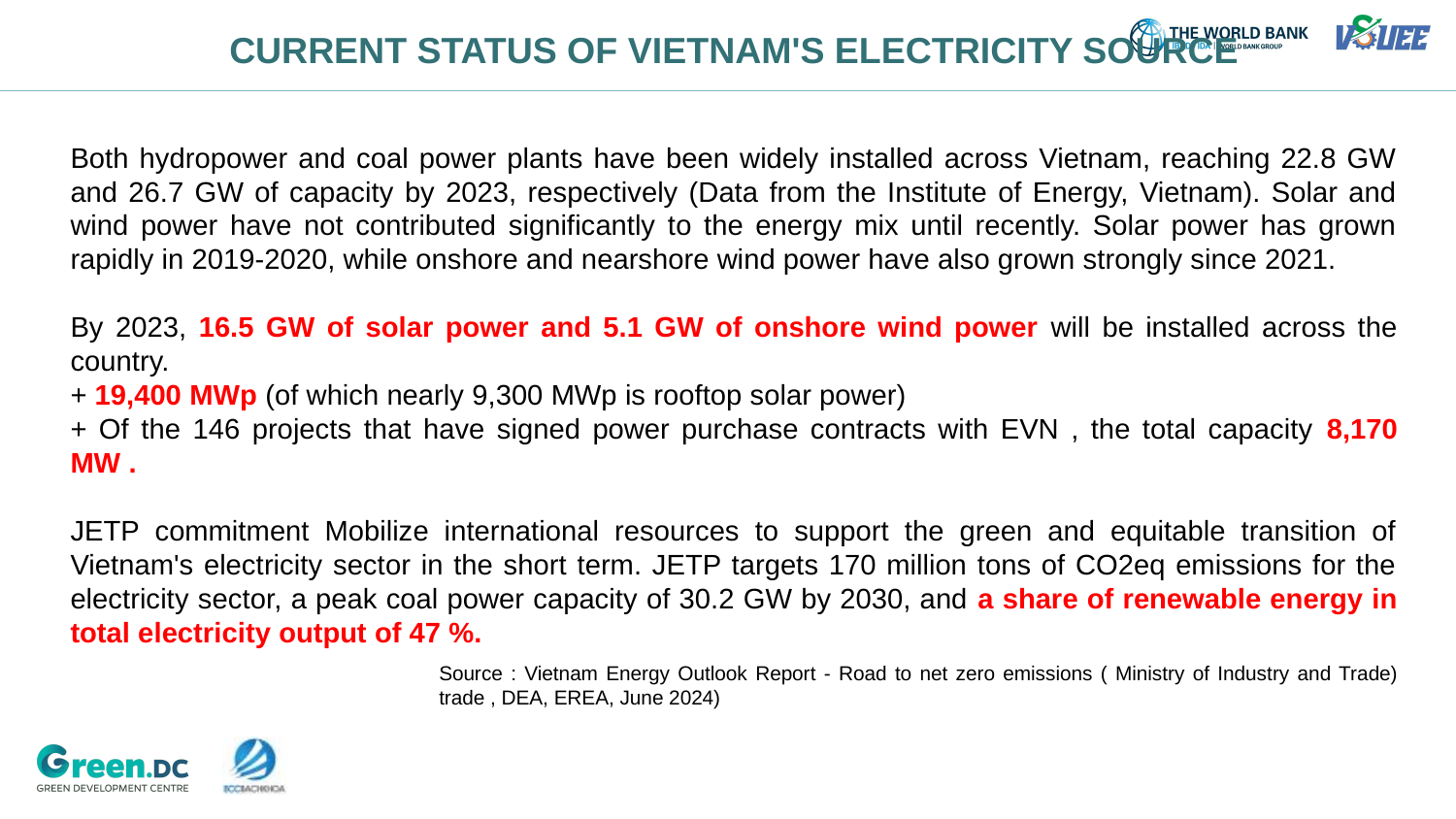

# CURRENT STATUS OF VIETNAM'S ELECTRICITY SOURCE
Both hydropower and coal power plants have been widely installed across Vietnam, reaching 22.8 GW and 26.7 GW of capacity by 2023, respectively (Data from the Institute of Energy, Vietnam). Solar and wind power have not contributed significantly to the energy mix until recently. Solar power has grown rapidly in 2019-2020, while onshore and nearshore wind power have also grown strongly since 2021.

By 2023, 16.5 GW of solar power and 5.1 GW of onshore wind power will be installed across the country.
+ 19,400 MWp (of which nearly 9,300 MWp is rooftop solar power)
+ Of the 146 projects that have signed power purchase contracts with EVN , the total capacity 8,170 MW .

JETP commitment Mobilize international resources to support the green and equitable transition of Vietnam's electricity sector in the short term. JETP targets 170 million tons of CO2eq emissions for the electricity sector, a peak coal power capacity of 30.2 GW by 2030, and a share of renewable energy in total electricity output of 47 %.
Source : Vietnam Energy Outlook Report - Road to net zero emissions ( Ministry of Industry and Trade) trade , DEA, EREA, June 2024)